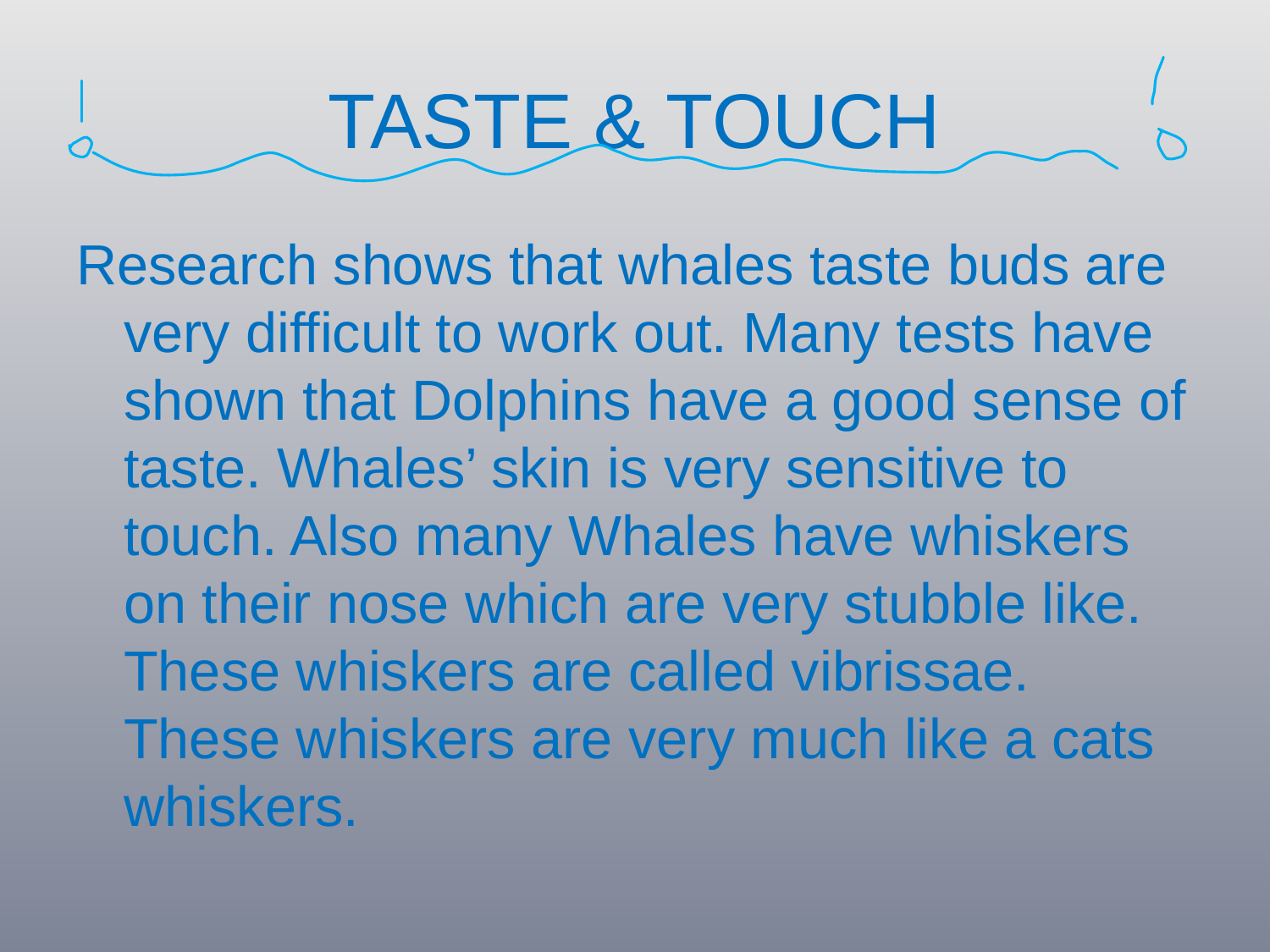

# TASTE & TOUCH
Research shows that whales taste buds are very difficult to work out. Many tests have shown that Dolphins have a good sense of taste. Whales’ skin is very sensitive to touch. Also many Whales have whiskers on their nose which are very stubble like. These whiskers are called vibrissae. These whiskers are very much like a cats whiskers.